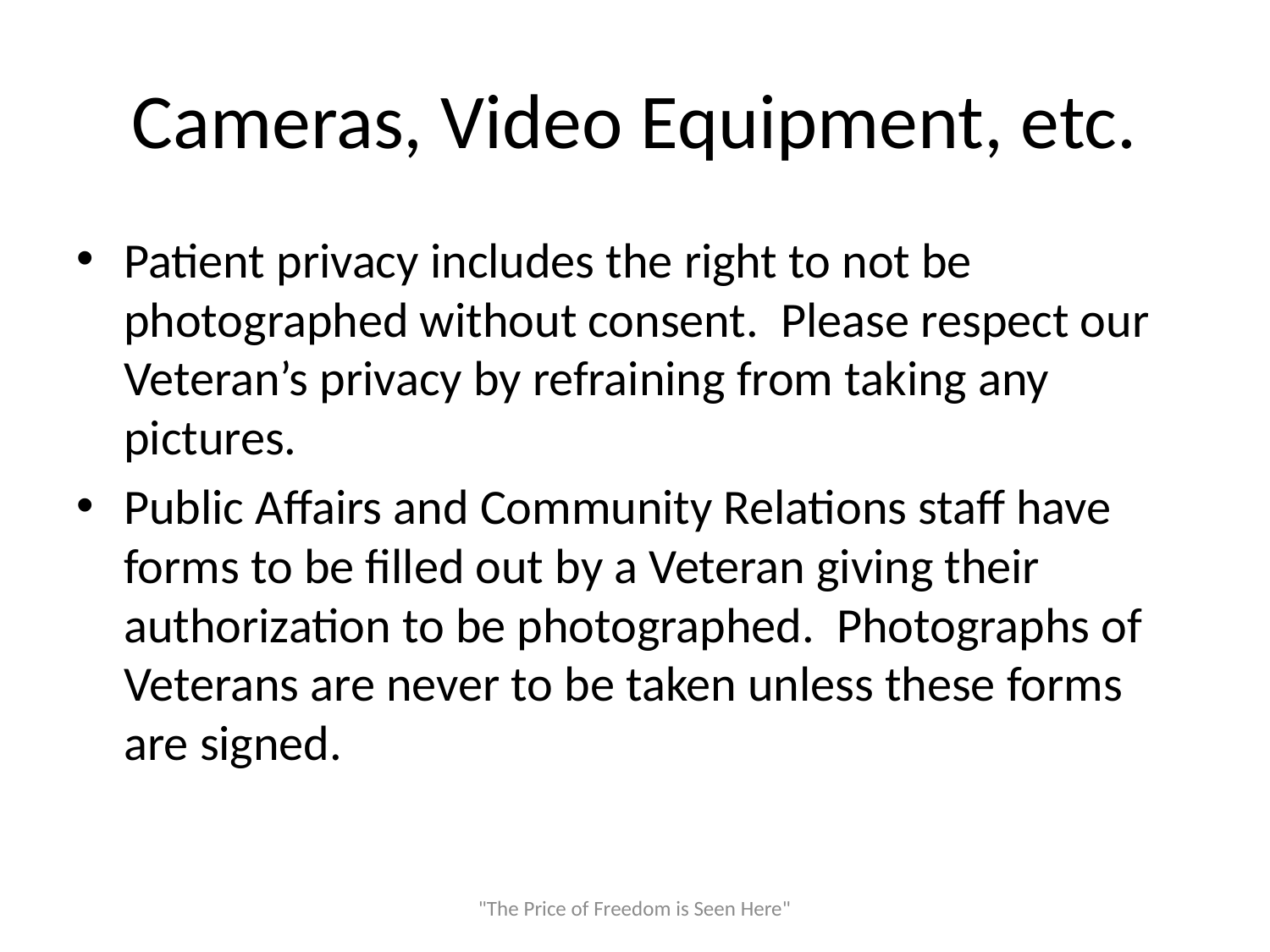

# Cameras, Video Equipment, etc.
Patient privacy includes the right to not be photographed without consent.  Please respect our Veteran’s privacy by refraining from taking any pictures.
Public Affairs and Community Relations staff have forms to be filled out by a Veteran giving their authorization to be photographed.  Photographs of Veterans are never to be taken unless these forms are signed.
"The Price of Freedom is Seen Here"